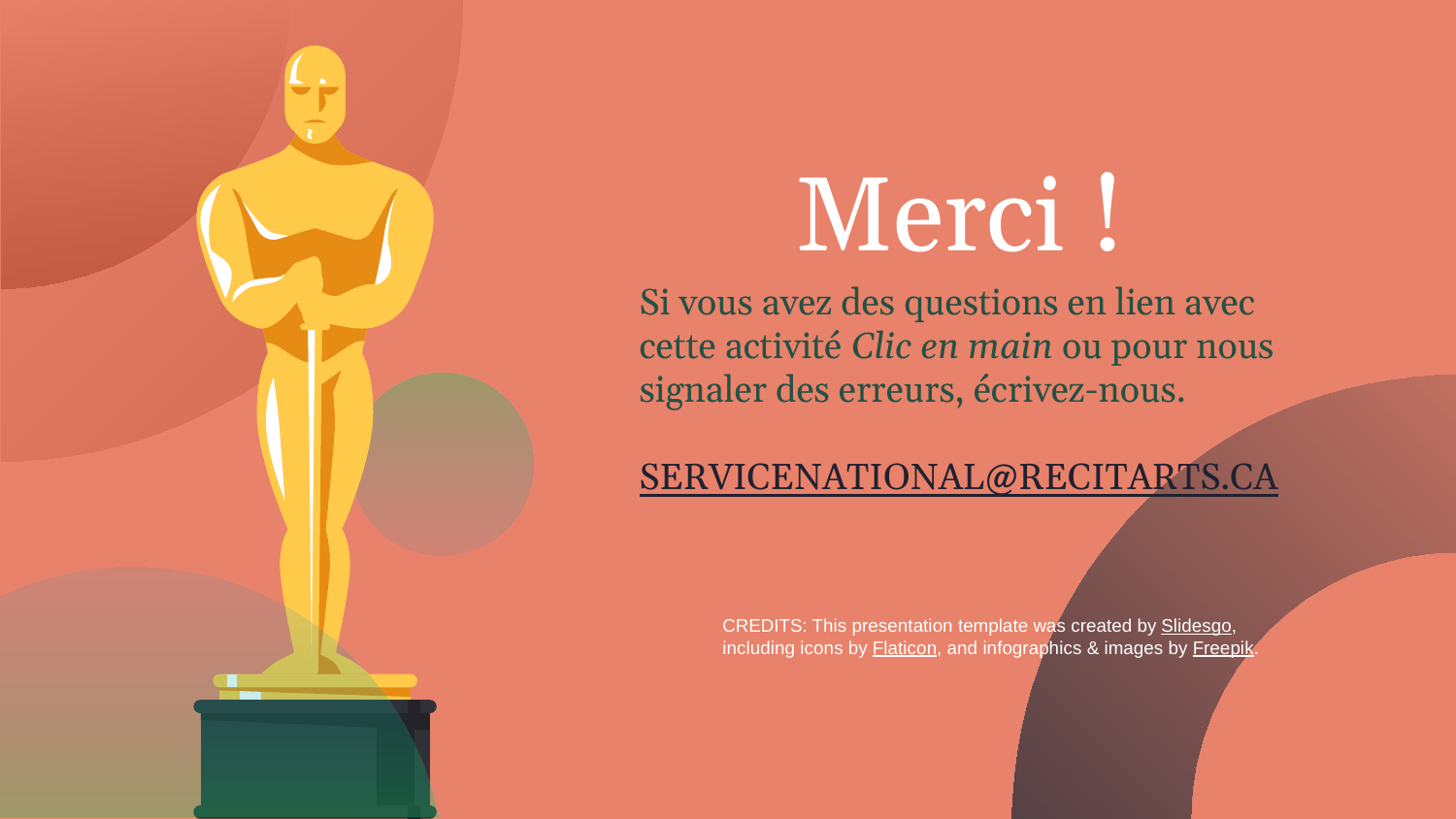

# Merci !
Si vous avez des questions en lien avec cette activité Clic en main ou pour nous signaler des erreurs, écrivez-nous.

SERVICENATIONAL@RECITARTS.CA